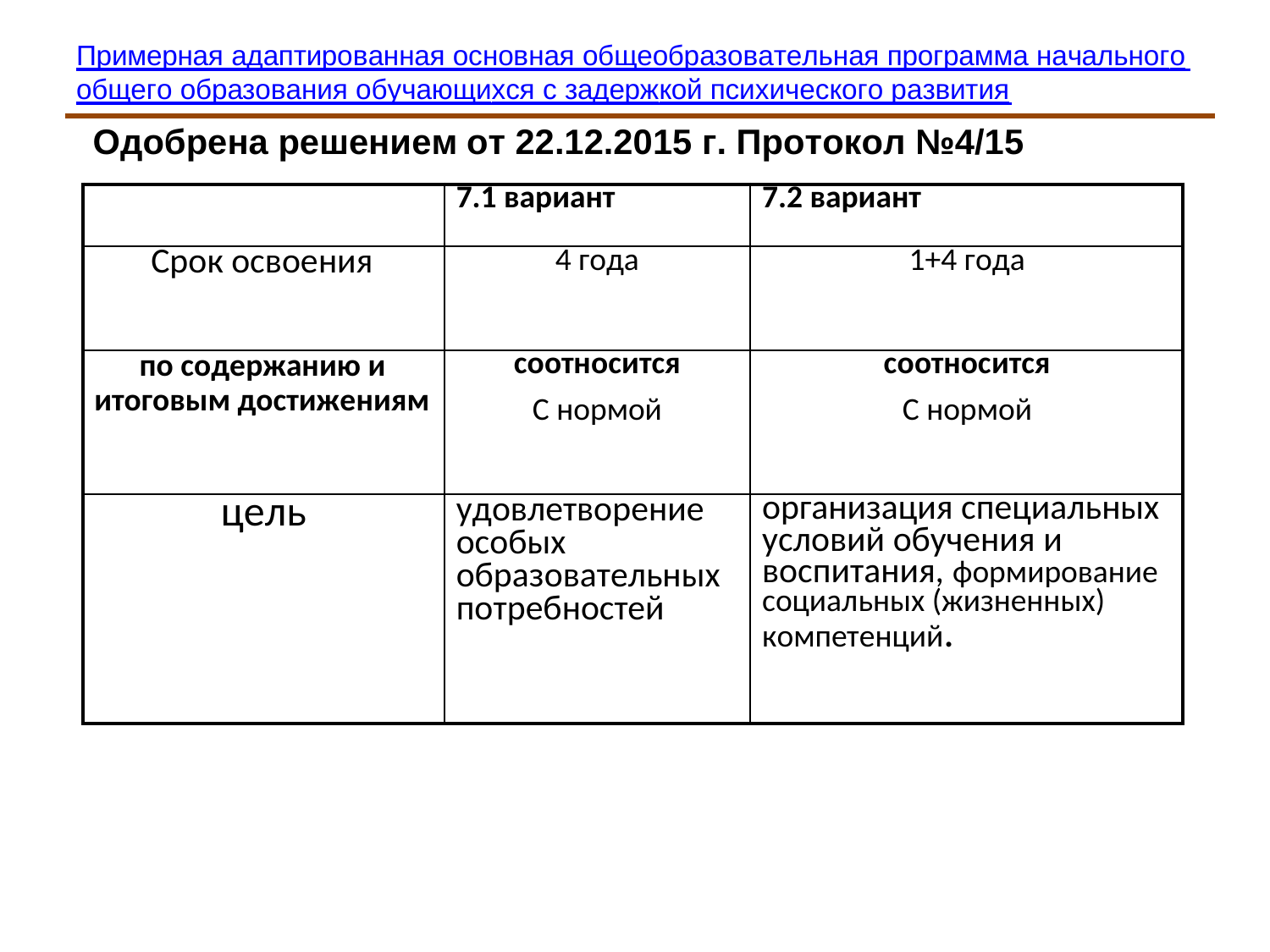

Примерная адаптированная основная общеобразовательная программа начального
общего образования обучающихся с задержкой психического развития
Одобрена решением от 22.12.2015 г. Протокол №4/15

|  | 7.1 вариант | 7.2 вариант |
| --- | --- | --- |
| Срок освоения | 4 года | 1+4 года |
| по содержанию и итоговым достижениям | соотносится С нормой | соотносится С нормой |
| цель | удовлетворение особых образовательных потребностей | организация специальных условий обучения и воспитания, формирование социальных (жизненных) компетенций. |